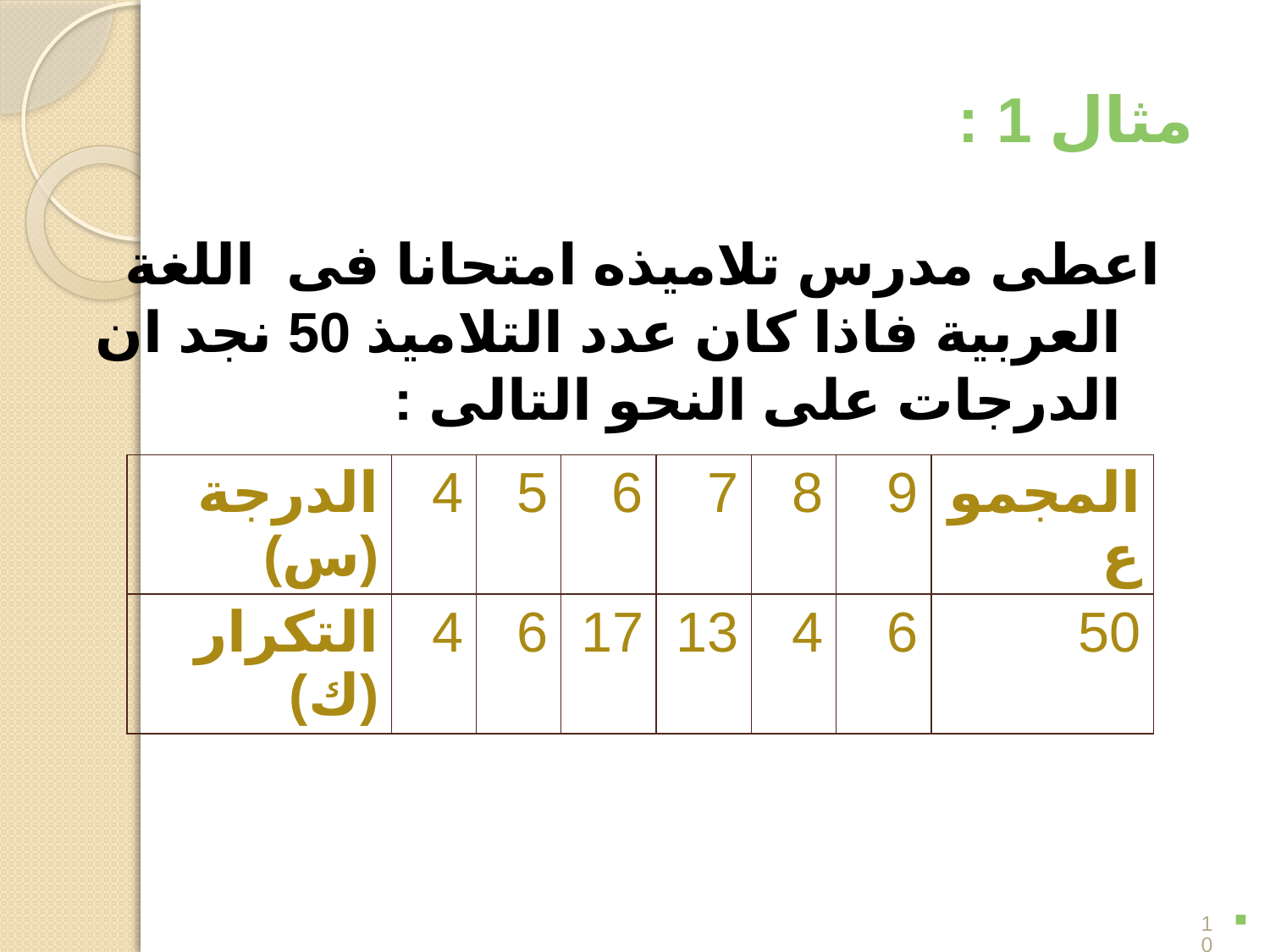

# مثال 1 :
اعطى مدرس تلاميذه امتحانا فى  اللغة العربية فاذا كان عدد التلاميذ 50 نجد ان الدرجات على النحو التالى :
| الدرجة (س) | 4 | 5 | 6 | 7 | 8 | 9 | المجموع |
| --- | --- | --- | --- | --- | --- | --- | --- |
| التكرار (ك) | 4 | 6 | 17 | 13 | 4 | 6 | 50 |
10